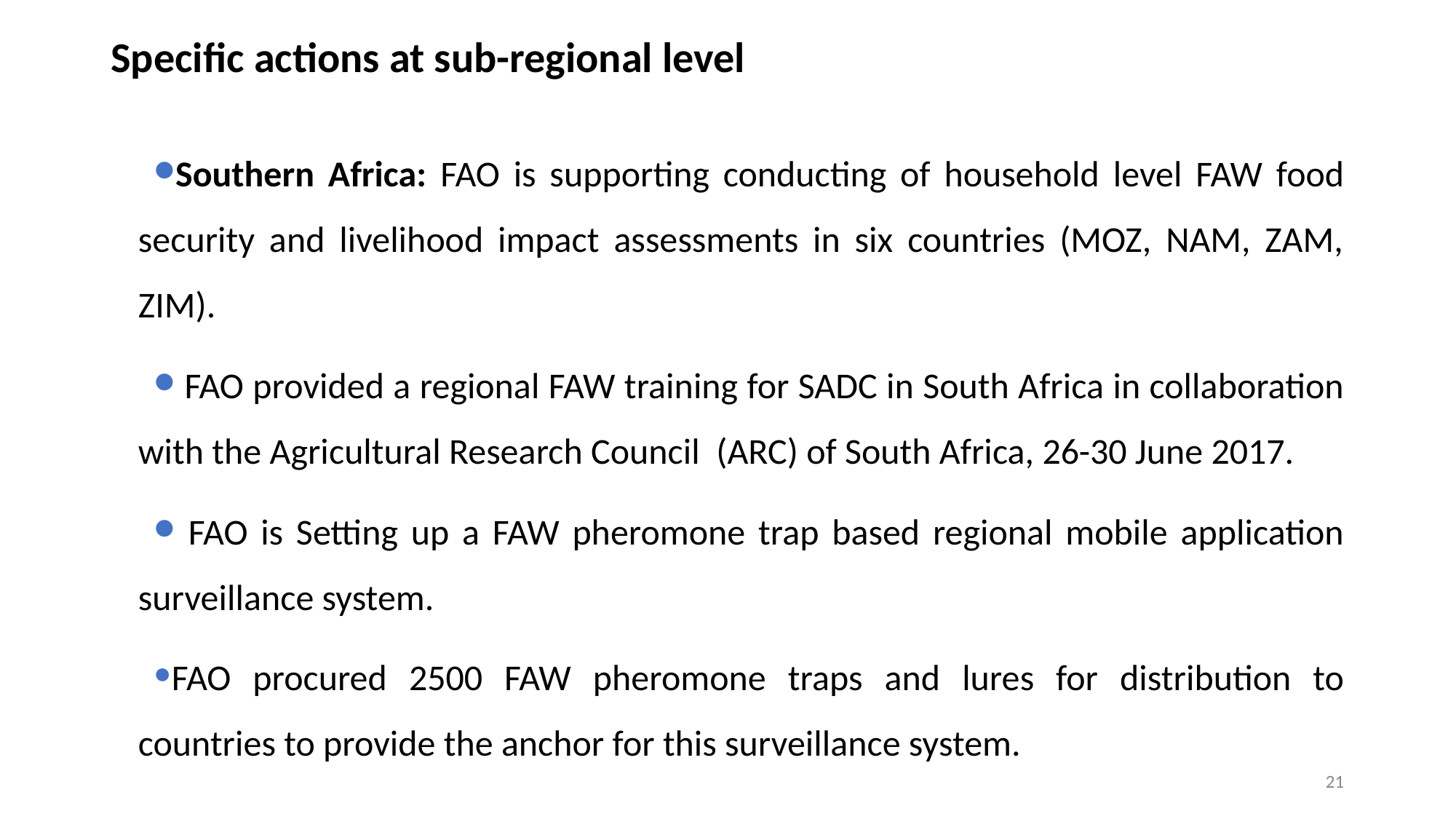

# Specific actions at sub-regional level
Southern Africa: FAO is supporting conducting of household level FAW food security and livelihood impact assessments in six countries (MOZ, NAM, ZAM, ZIM).
 FAO provided a regional FAW training for SADC in South Africa in collaboration with the Agricultural Research Council  (ARC) of South Africa, 26-30 June 2017.
 FAO is Setting up a FAW pheromone trap based regional mobile application surveillance system.
FAO procured 2500 FAW pheromone traps and lures for distribution to countries to provide the anchor for this surveillance system.

21